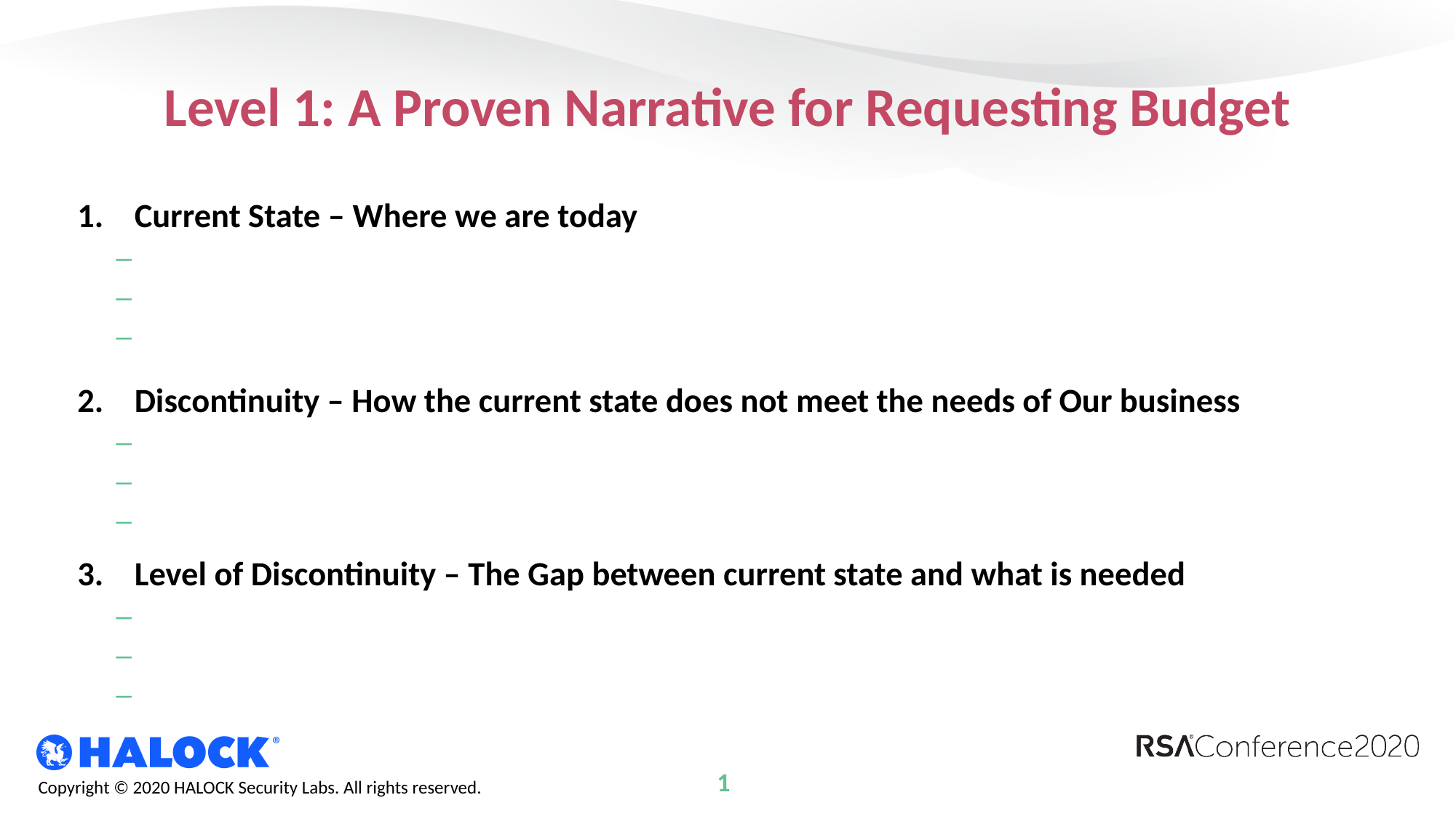

# Level 1: A Proven Narrative for Requesting Budget
Current State – Where we are today

Discontinuity – How the current state does not meet the needs of Our business

Level of Discontinuity – The Gap between current state and what is needed

1